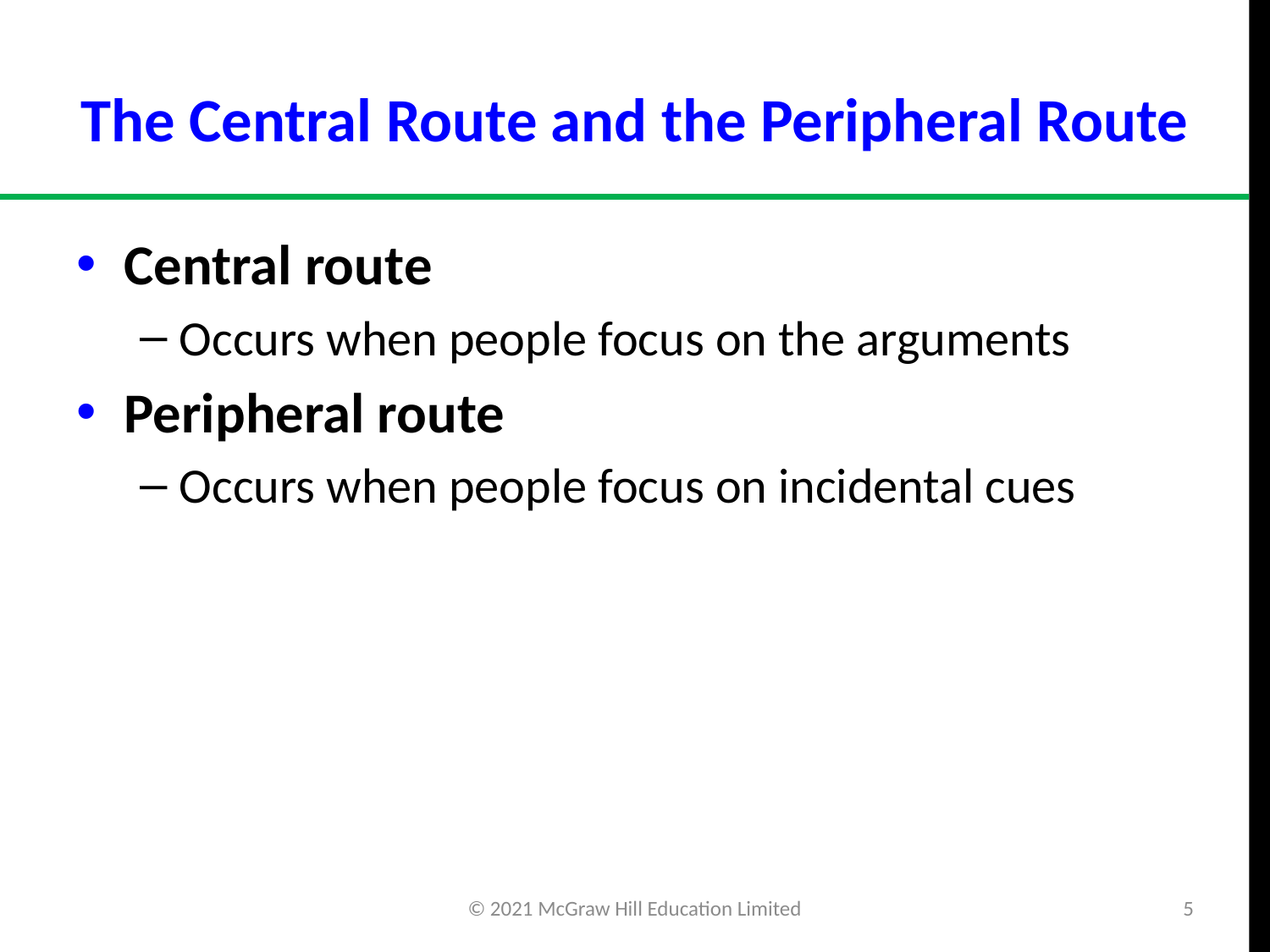

# The Central Route and the Peripheral Route
Central route
Occurs when people focus on the arguments
Peripheral route
Occurs when people focus on incidental cues

© 2021 McGraw Hill Education Limited
5